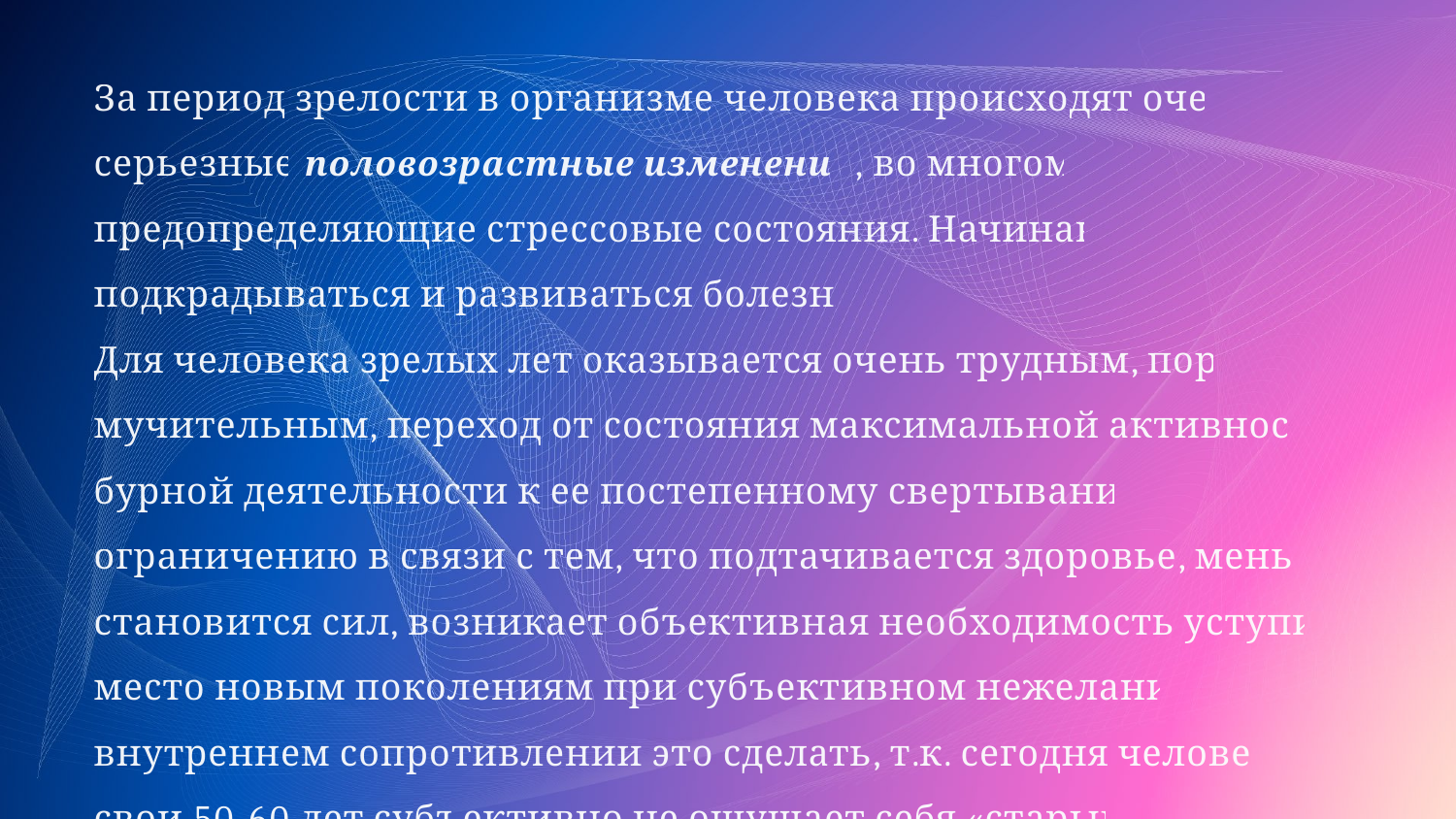

За период зрелости в организме человека происходят очень серьезные половозрастные изменения, во многом предопределяющие стрессовые состояния. Начинают подкрадываться и развиваться болезни.
Для человека зрелых лет оказывается очень трудным, порой мучительным, переход от состояния максимальной активности, бурной деятельности к ее постепенному свертыванию, ограничению в связи с тем, что подтачивается здоровье, меньше становится сил, возникает объективная необходимость уступить место новым поколениям при субъективном нежелании, внутреннем сопротивлении это сделать, т.к. сегодня человек в свои 50-60 лет субъективно не ощущает себя «старым».